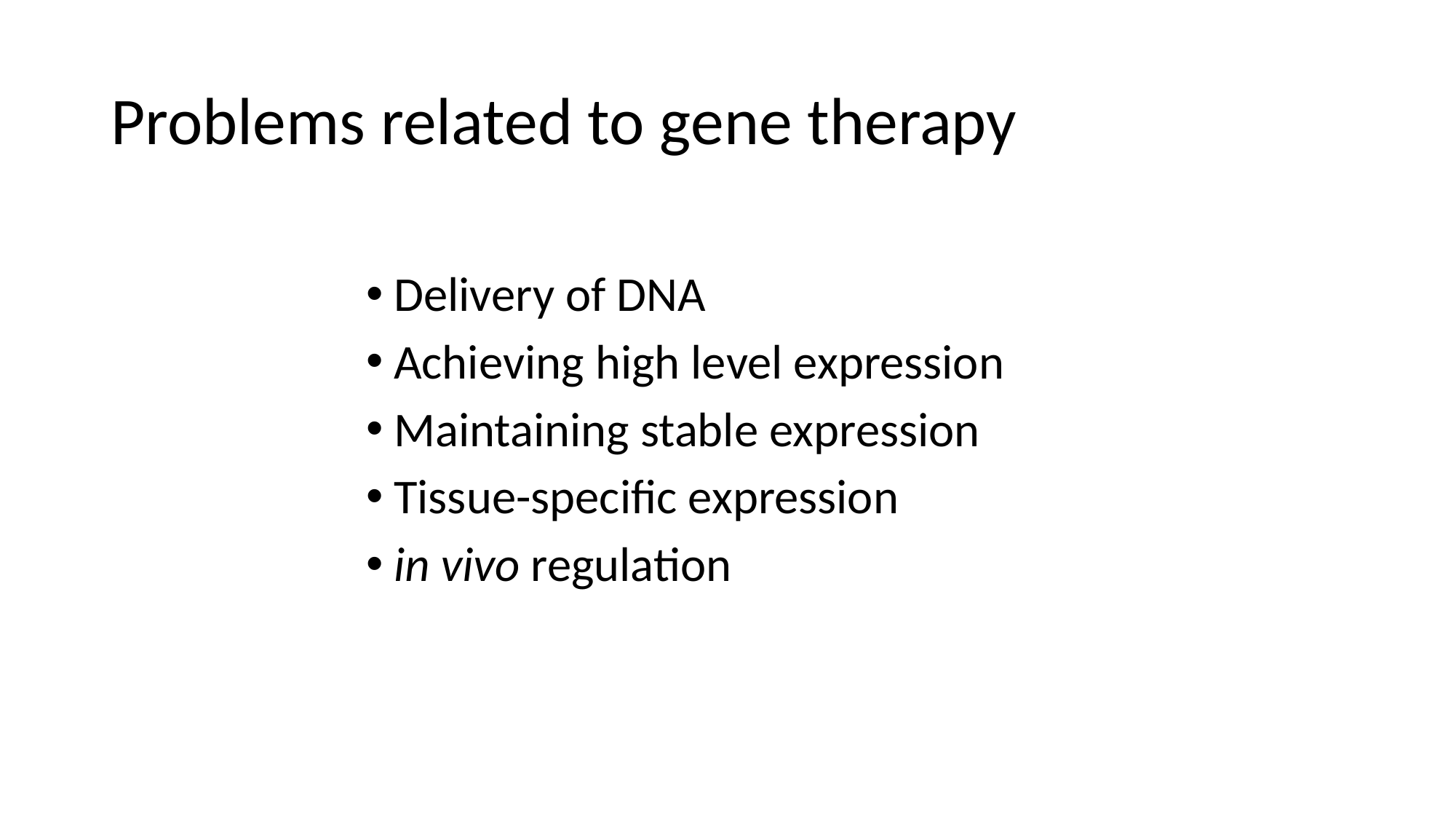

# Problems related to gene therapy
Delivery of DNA
Achieving high level expression
Maintaining stable expression
Tissue-specific expression
in vivo regulation